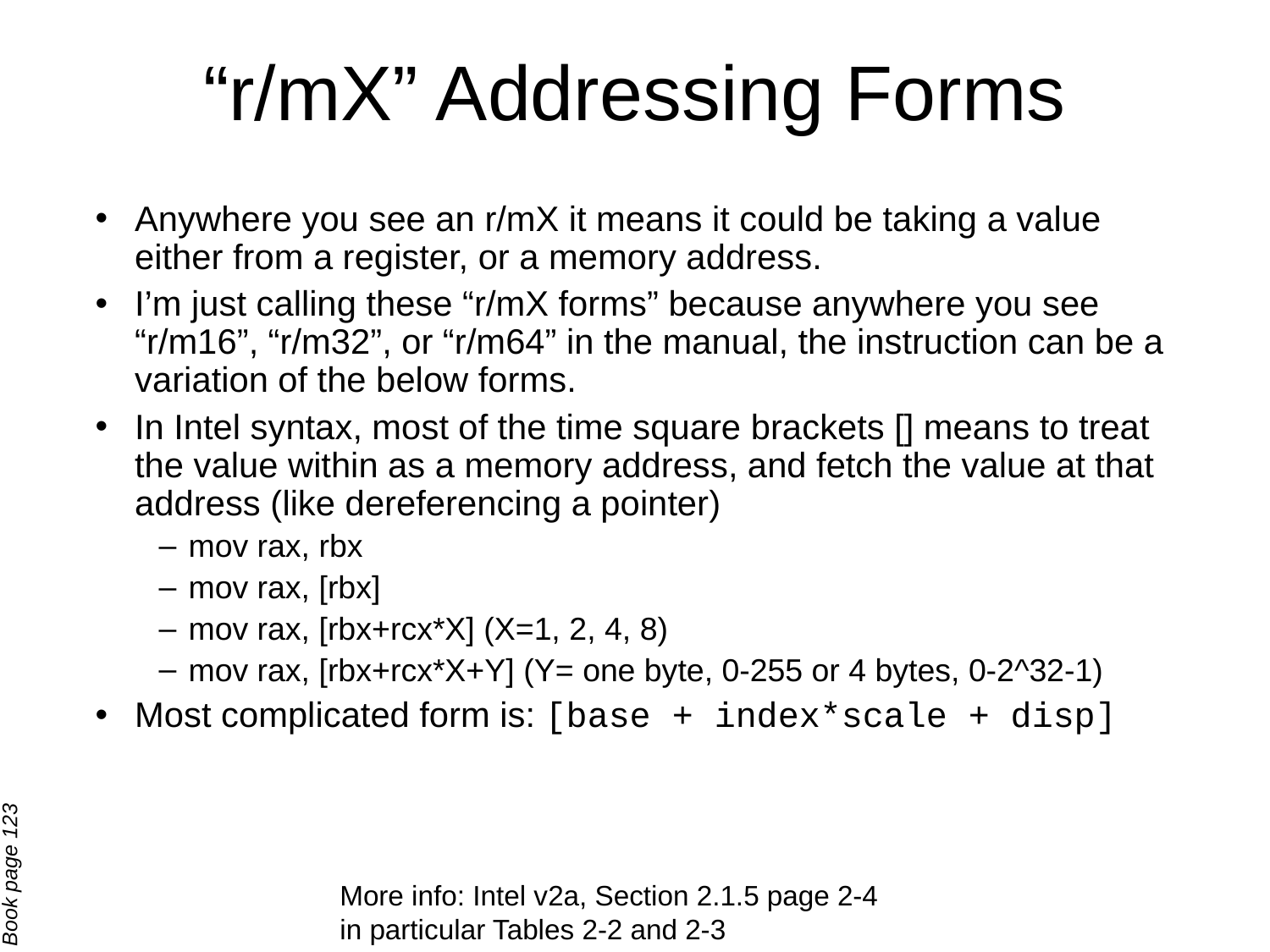

“r/mX” Addressing Forms
Anywhere you see an r/mX it means it could be taking a value either from a register, or a memory address.
I’m just calling these “r/mX forms” because anywhere you see “r/m16”, “r/m32”, or “r/m64” in the manual, the instruction can be a variation of the below forms.
In Intel syntax, most of the time square brackets [] means to treat the value within as a memory address, and fetch the value at that address (like dereferencing a pointer)
mov rax, rbx
mov rax, [rbx]
mov rax, [rbx+rcx*X] (X=1, 2, 4, 8)
mov rax, [rbx+rcx*X+Y] (Y= one byte, 0-255 or 4 bytes, 0-2^32-1)
Most complicated form is: [base + index*scale + disp]
Book page 123
More info: Intel v2a, Section 2.1.5 page 2-4
in particular Tables 2-2 and 2-3